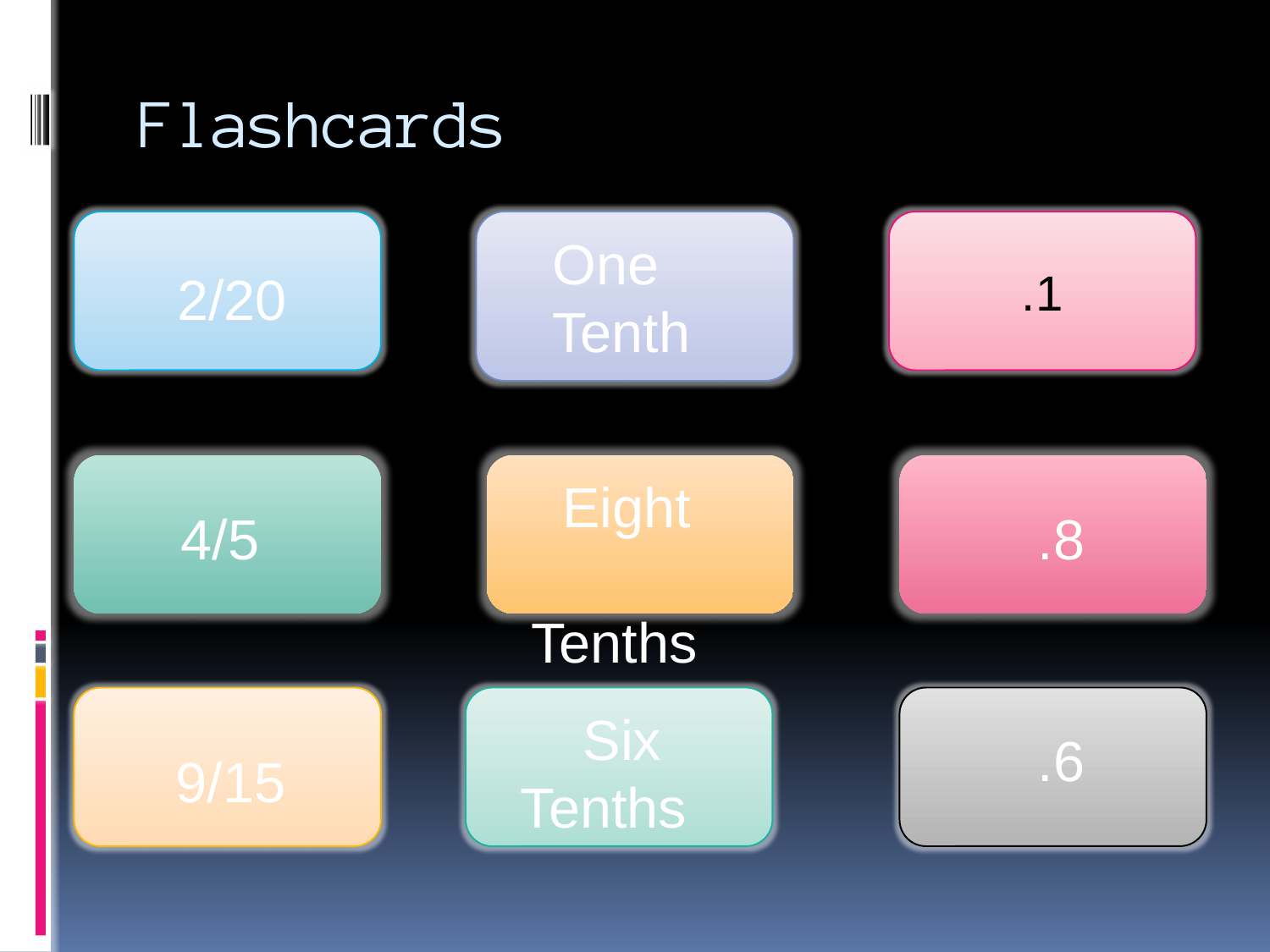

# Flashcards

.1
One Tenth
   2/20

  Eight       Tenths
    4/5
      .8

    Six  Tenths
      .6
   9/15